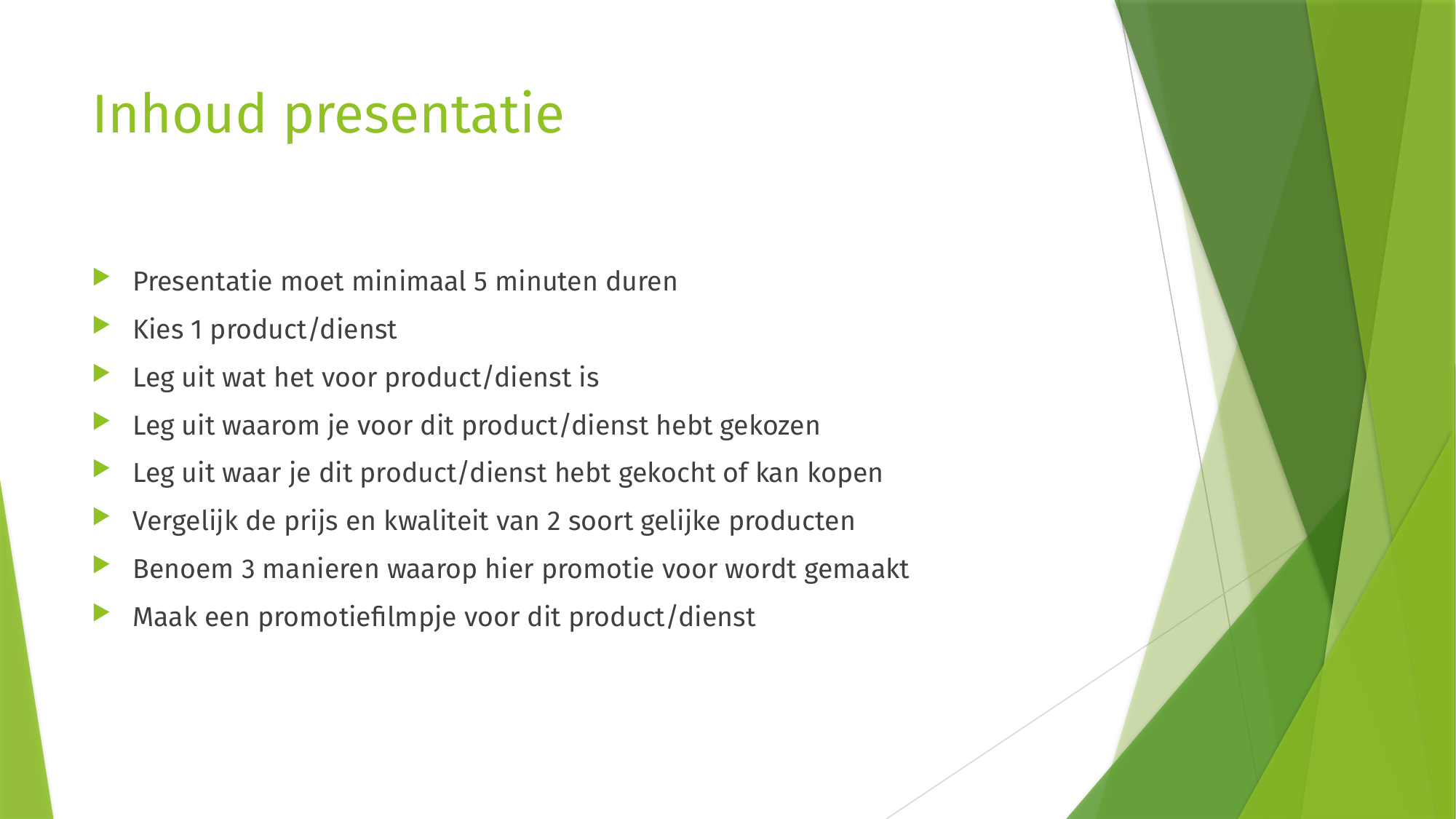

# Inhoud presentatie
Presentatie moet minimaal 5 minuten duren
Kies 1 product/dienst
Leg uit wat het voor product/dienst is
Leg uit waarom je voor dit product/dienst hebt gekozen
Leg uit waar je dit product/dienst hebt gekocht of kan kopen
Vergelijk de prijs en kwaliteit van 2 soort gelijke producten
Benoem 3 manieren waarop hier promotie voor wordt gemaakt
Maak een promotiefilmpje voor dit product/dienst